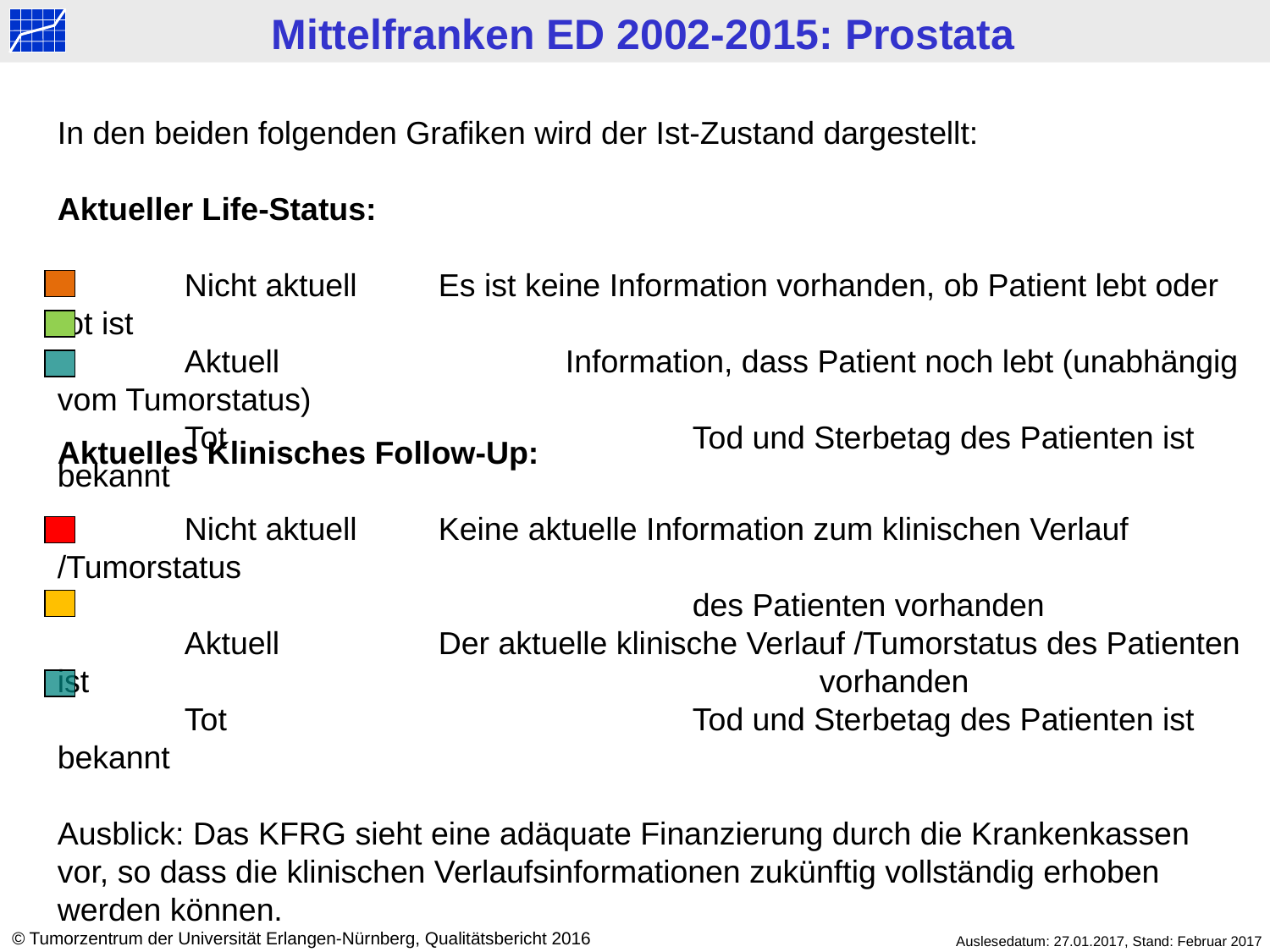

In den beiden folgenden Grafiken wird der Ist-Zustand dargestellt:

Aktueller Life-Status:

	Nicht aktuell	Es ist keine Information vorhanden, ob Patient lebt oder tot ist
	Aktuell			Information, dass Patient noch lebt (unabhängig vom Tumorstatus)
	Tot				Tod und Sterbetag des Patienten ist bekannt

Aktuelles Klinisches Follow-Up:

	Nicht aktuell 	Keine aktuelle Information zum klinischen Verlauf /Tumorstatus
					des Patienten vorhanden
	Aktuell 		Der aktuelle klinische Verlauf /Tumorstatus des Patienten ist 						vorhanden
	Tot				Tod und Sterbetag des Patienten ist bekannt

Ausblick: Das KFRG sieht eine adäquate Finanzierung durch die Krankenkassen vor, so dass die klinischen Verlaufsinformationen zukünftig vollständig erhoben werden können.